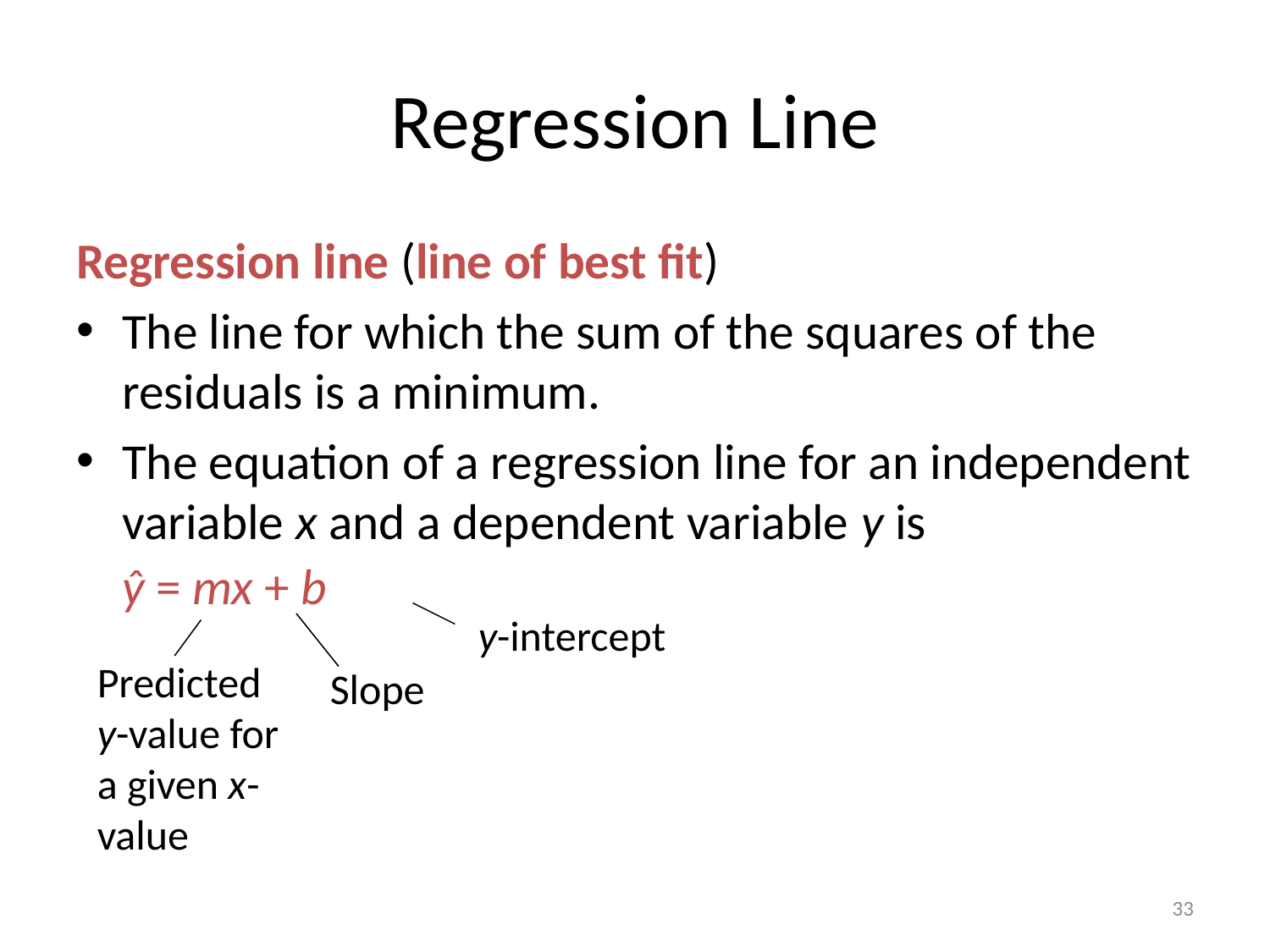

# Regression Line
Regression line (line of best fit)
The line for which the sum of the squares of the residuals is a minimum.
The equation of a regression line for an independent variable x and a dependent variable y is
		ŷ = mx + b

y-intercept
Predicted y-value for a given x-value
Slope
33